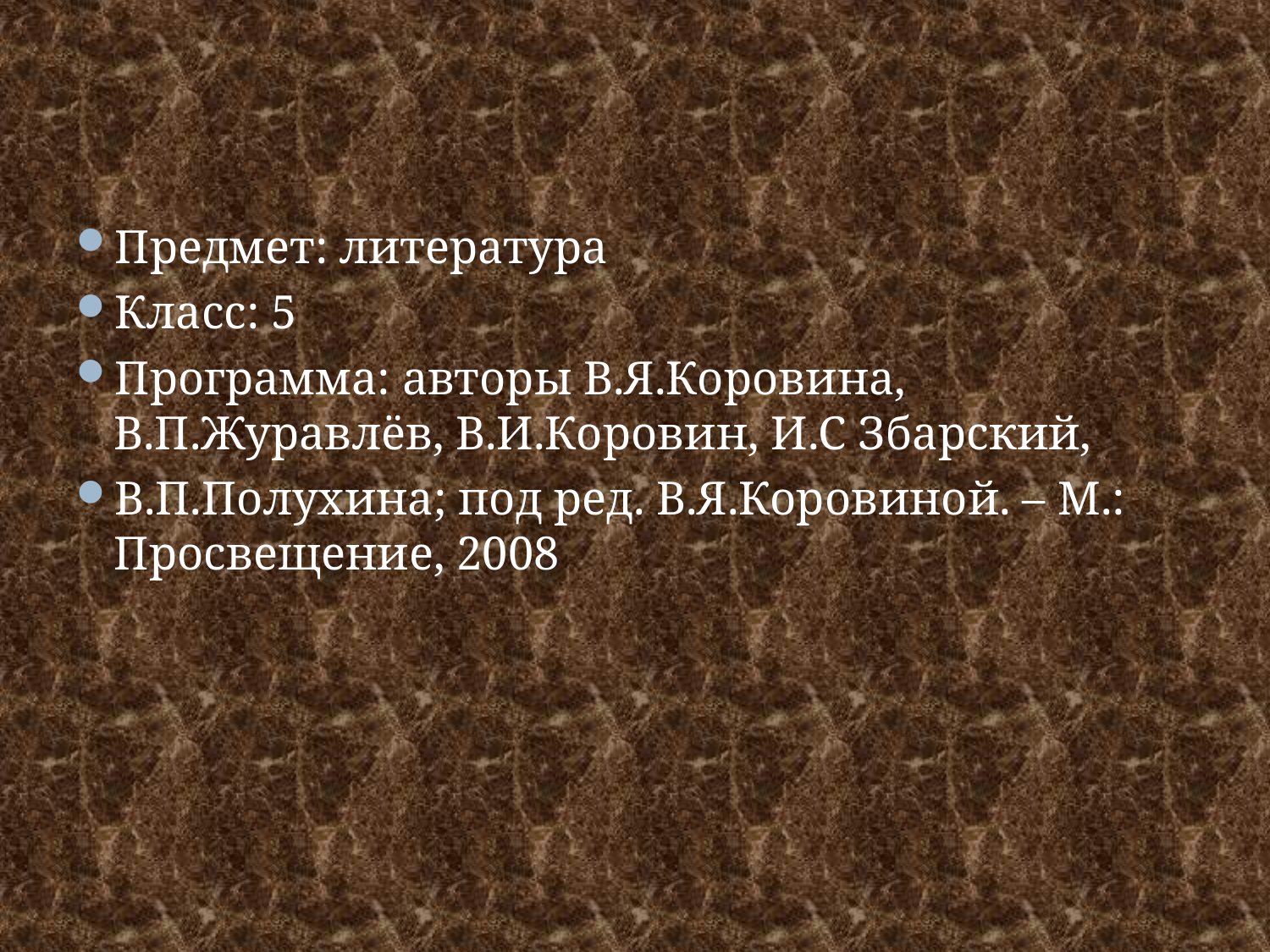

Предмет: литература
Класс: 5
Программа: авторы В.Я.Коровина, В.П.Журавлёв, В.И.Коровин, И.С Збарский,
В.П.Полухина; под ред. В.Я.Коровиной. – М.: Просвещение, 2008